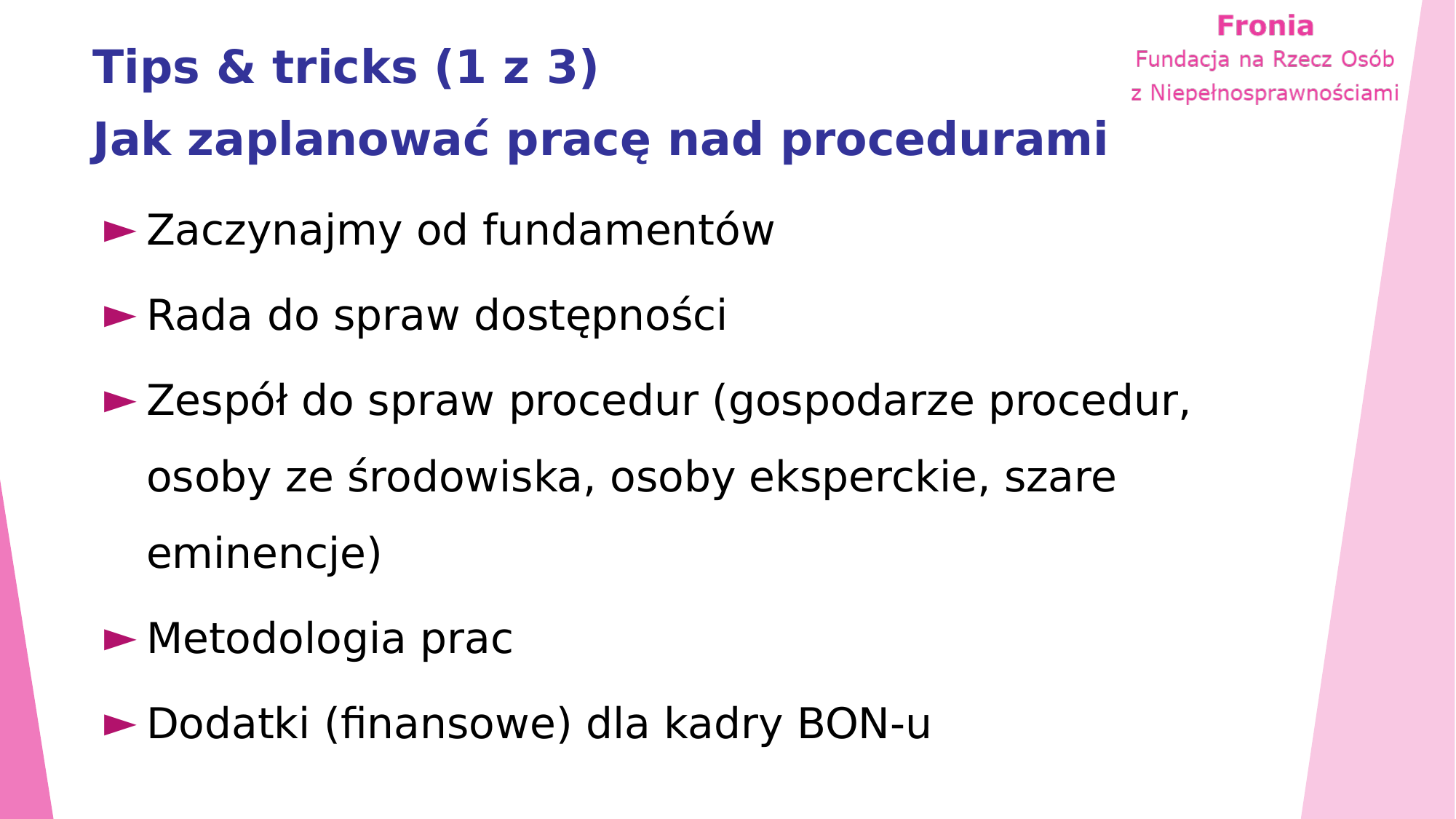

# Tips & tricks (1 z 3) Jak zaplanować pracę nad procedurami
Zaczynajmy od fundamentów
Rada do spraw dostępności
Zespół do spraw procedur (gospodarze procedur, osoby ze środowiska, osoby eksperckie, szare eminencje)
Metodologia prac
Dodatki (finansowe) dla kadry BON-u